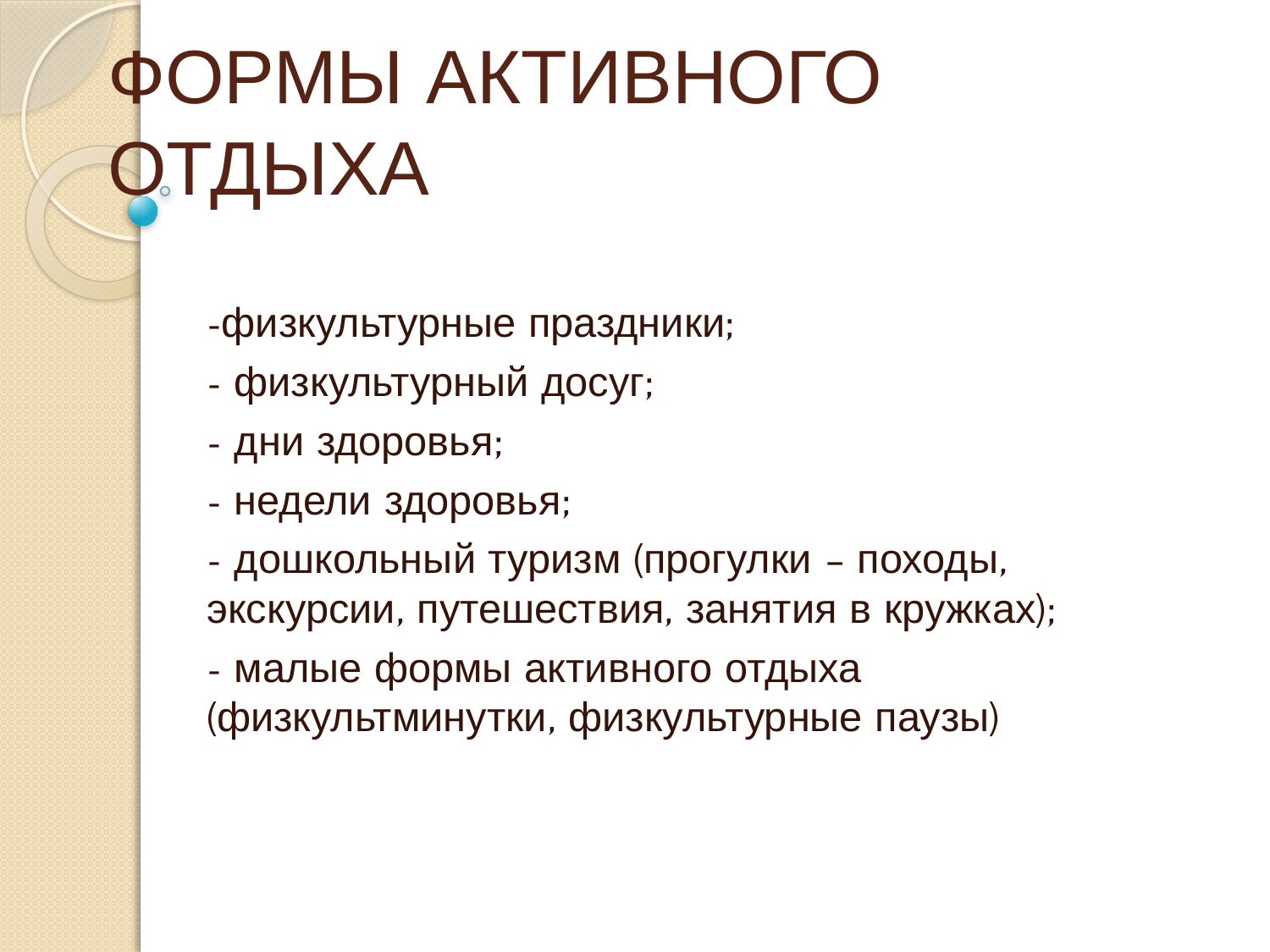

# ФОРМЫ АКТИВНОГО ОТДЫХА
-физкультурные праздники;
- физкультурный досуг;
- дни здоровья;
- недели здоровья;
- дошкольный туризм (прогулки – походы, экскурсии, путешествия, занятия в кружках);
- малые формы активного отдыха (физкультминутки, физкультурные паузы)